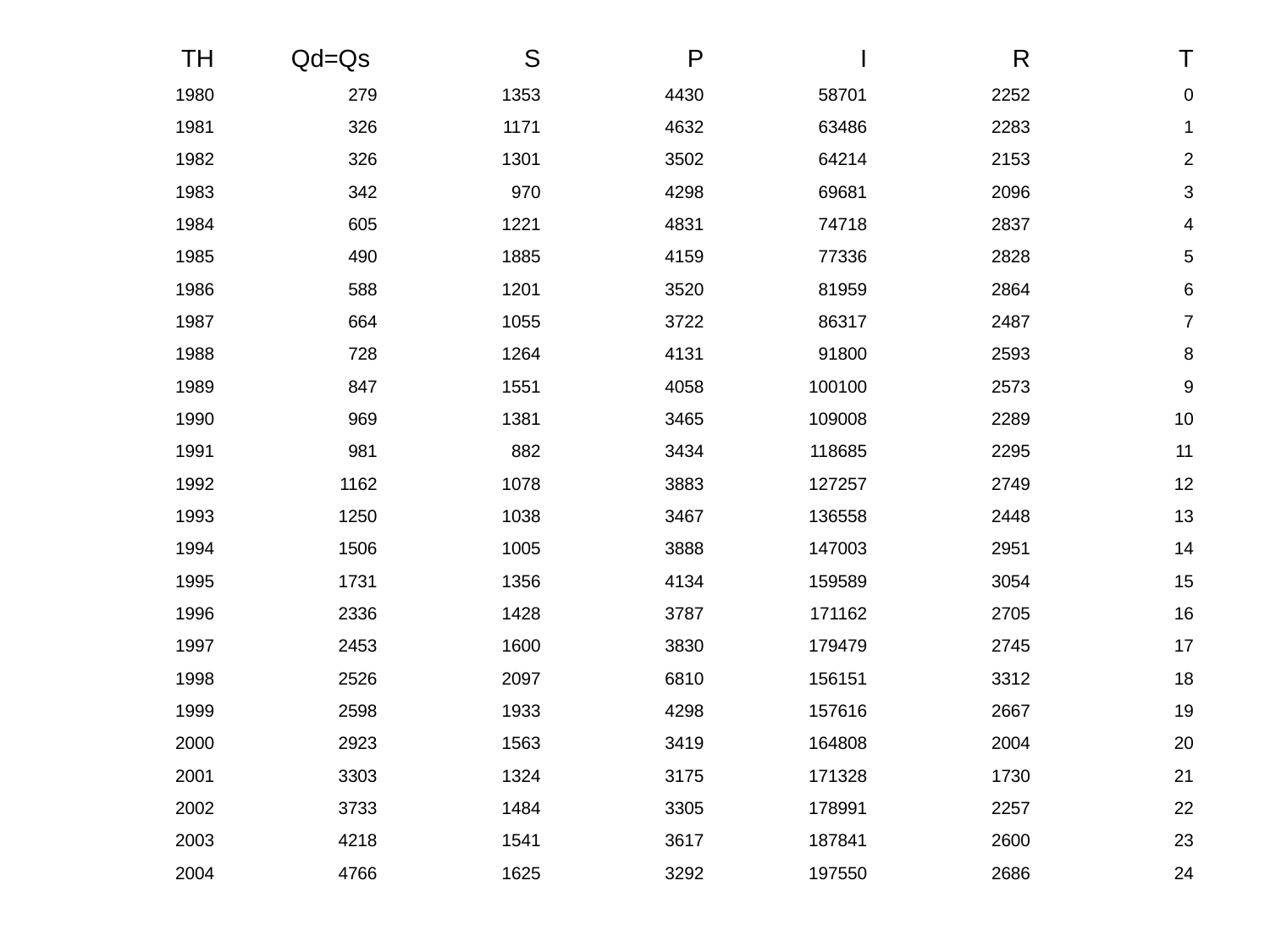

| TH | Qd=Qs | S | P | I | R | T |
| --- | --- | --- | --- | --- | --- | --- |
| 1980 | 279 | 1353 | 4430 | 58701 | 2252 | 0 |
| 1981 | 326 | 1171 | 4632 | 63486 | 2283 | 1 |
| 1982 | 326 | 1301 | 3502 | 64214 | 2153 | 2 |
| 1983 | 342 | 970 | 4298 | 69681 | 2096 | 3 |
| 1984 | 605 | 1221 | 4831 | 74718 | 2837 | 4 |
| 1985 | 490 | 1885 | 4159 | 77336 | 2828 | 5 |
| 1986 | 588 | 1201 | 3520 | 81959 | 2864 | 6 |
| 1987 | 664 | 1055 | 3722 | 86317 | 2487 | 7 |
| 1988 | 728 | 1264 | 4131 | 91800 | 2593 | 8 |
| 1989 | 847 | 1551 | 4058 | 100100 | 2573 | 9 |
| 1990 | 969 | 1381 | 3465 | 109008 | 2289 | 10 |
| 1991 | 981 | 882 | 3434 | 118685 | 2295 | 11 |
| 1992 | 1162 | 1078 | 3883 | 127257 | 2749 | 12 |
| 1993 | 1250 | 1038 | 3467 | 136558 | 2448 | 13 |
| 1994 | 1506 | 1005 | 3888 | 147003 | 2951 | 14 |
| 1995 | 1731 | 1356 | 4134 | 159589 | 3054 | 15 |
| 1996 | 2336 | 1428 | 3787 | 171162 | 2705 | 16 |
| 1997 | 2453 | 1600 | 3830 | 179479 | 2745 | 17 |
| 1998 | 2526 | 2097 | 6810 | 156151 | 3312 | 18 |
| 1999 | 2598 | 1933 | 4298 | 157616 | 2667 | 19 |
| 2000 | 2923 | 1563 | 3419 | 164808 | 2004 | 20 |
| 2001 | 3303 | 1324 | 3175 | 171328 | 1730 | 21 |
| 2002 | 3733 | 1484 | 3305 | 178991 | 2257 | 22 |
| 2003 | 4218 | 1541 | 3617 | 187841 | 2600 | 23 |
| 2004 | 4766 | 1625 | 3292 | 197550 | 2686 | 24 |